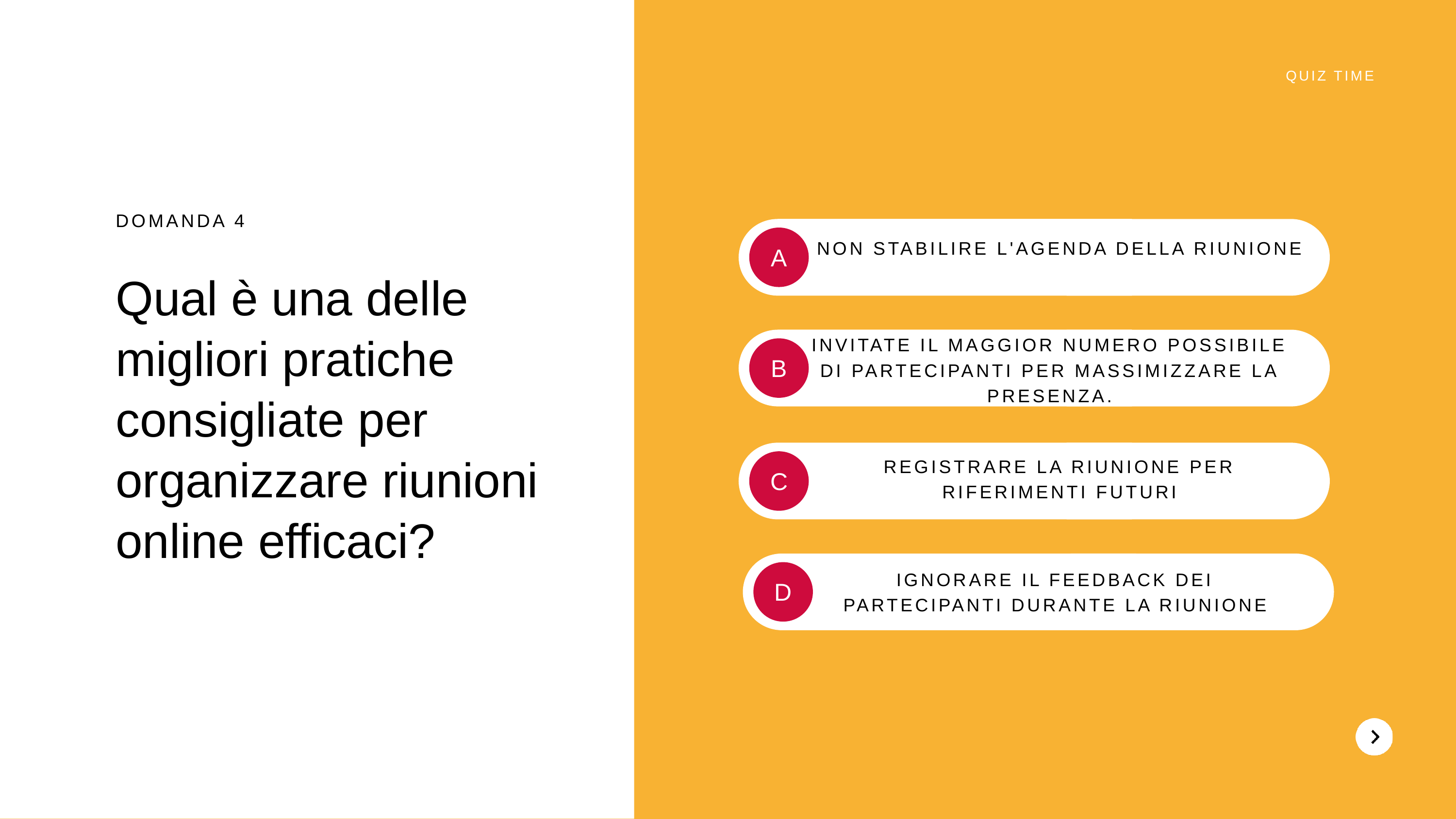

QUIZ TIME
DOMANDA 4
Qual è una delle migliori pratiche consigliate per organizzare riunioni online efficaci?

NON STABILIRE L'AGENDA DELLA RIUNIONE
A

INVITATE IL MAGGIOR NUMERO POSSIBILE DI PARTECIPANTI PER MASSIMIZZARE LA PRESENZA.

B

REGISTRARE LA RIUNIONE PER RIFERIMENTI FUTURI
C

IGNORARE IL FEEDBACK DEI PARTECIPANTI DURANTE LA RIUNIONE
D